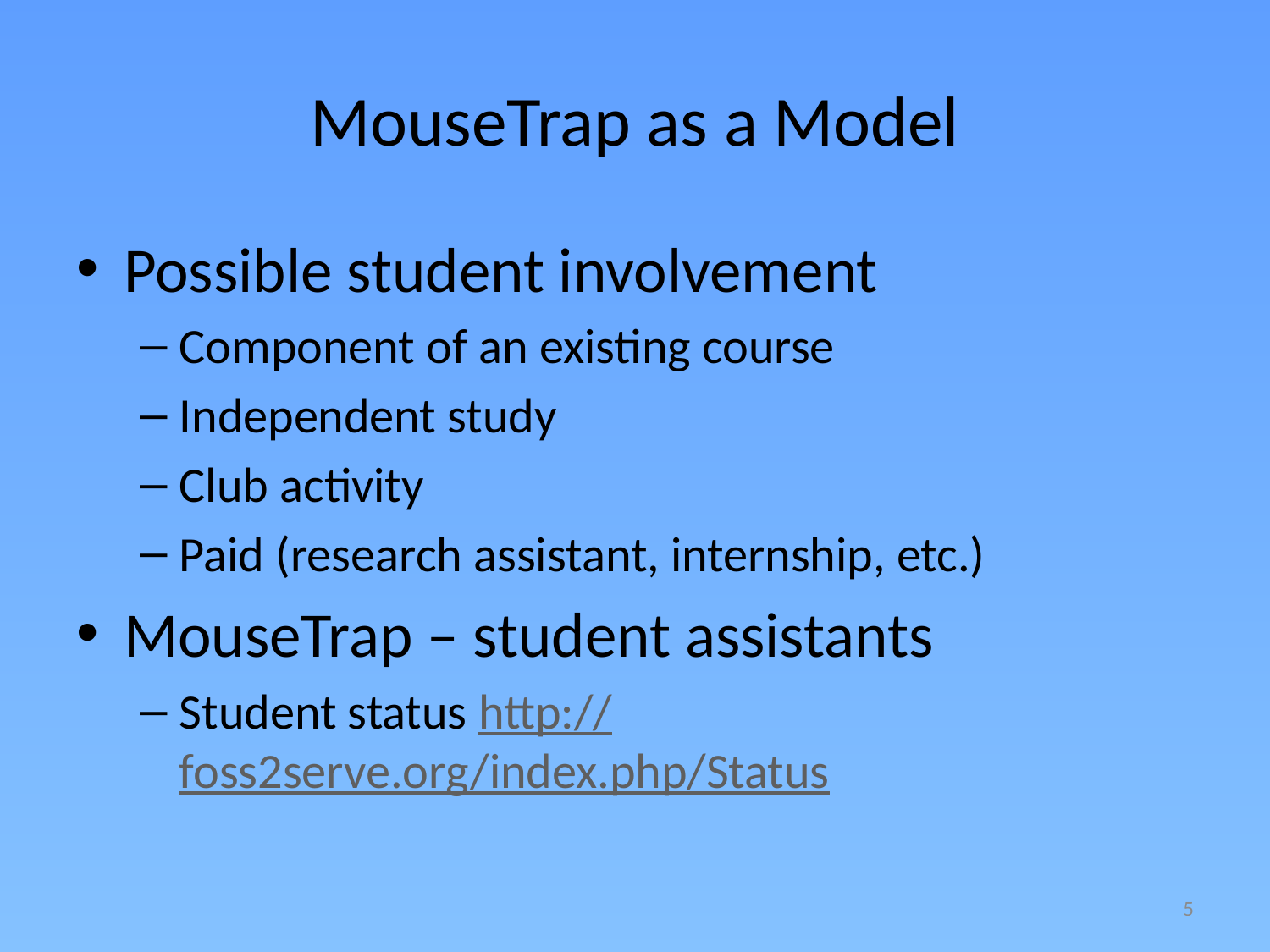

# MouseTrap as a Model
Possible student involvement
Component of an existing course
Independent study
Club activity
Paid (research assistant, internship, etc.)
MouseTrap – student assistants
Student status http://foss2serve.org/index.php/Status

5